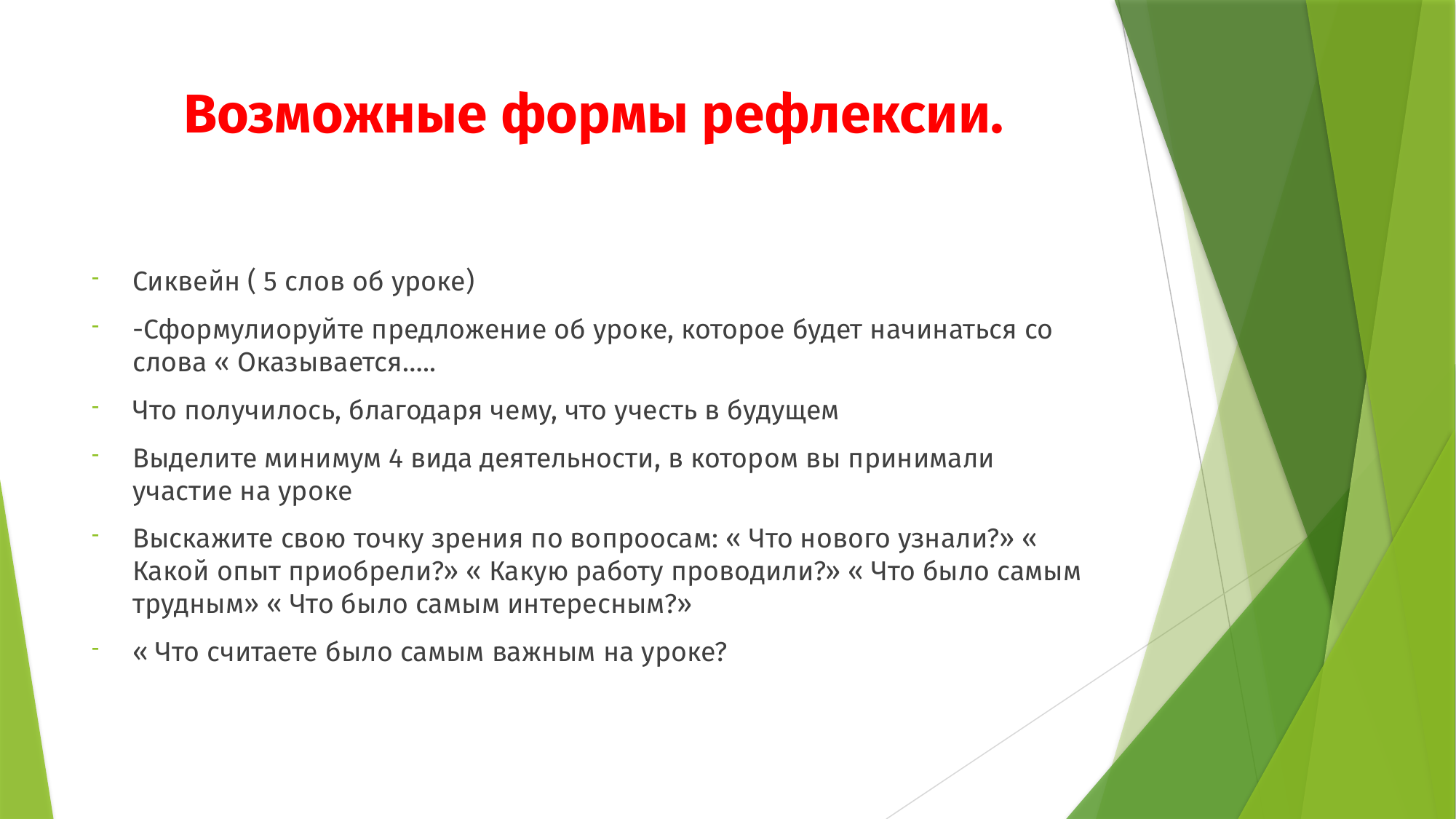

# Возможные формы рефлексии.
Сиквейн ( 5 слов об уроке)
-Сформулиоруйте предложение об уроке, которое будет начинаться со слова « Оказывается…..
Что получилось, благодаря чему, что учесть в будущем
Выделите минимум 4 вида деятельности, в котором вы принимали участие на уроке
Выскажите свою точку зрения по вопроосам: « Что нового узнали?» « Какой опыт приобрели?» « Какую работу проводили?» « Что было самым трудным» « Что было самым интересным?»
« Что считаете было самым важным на уроке?